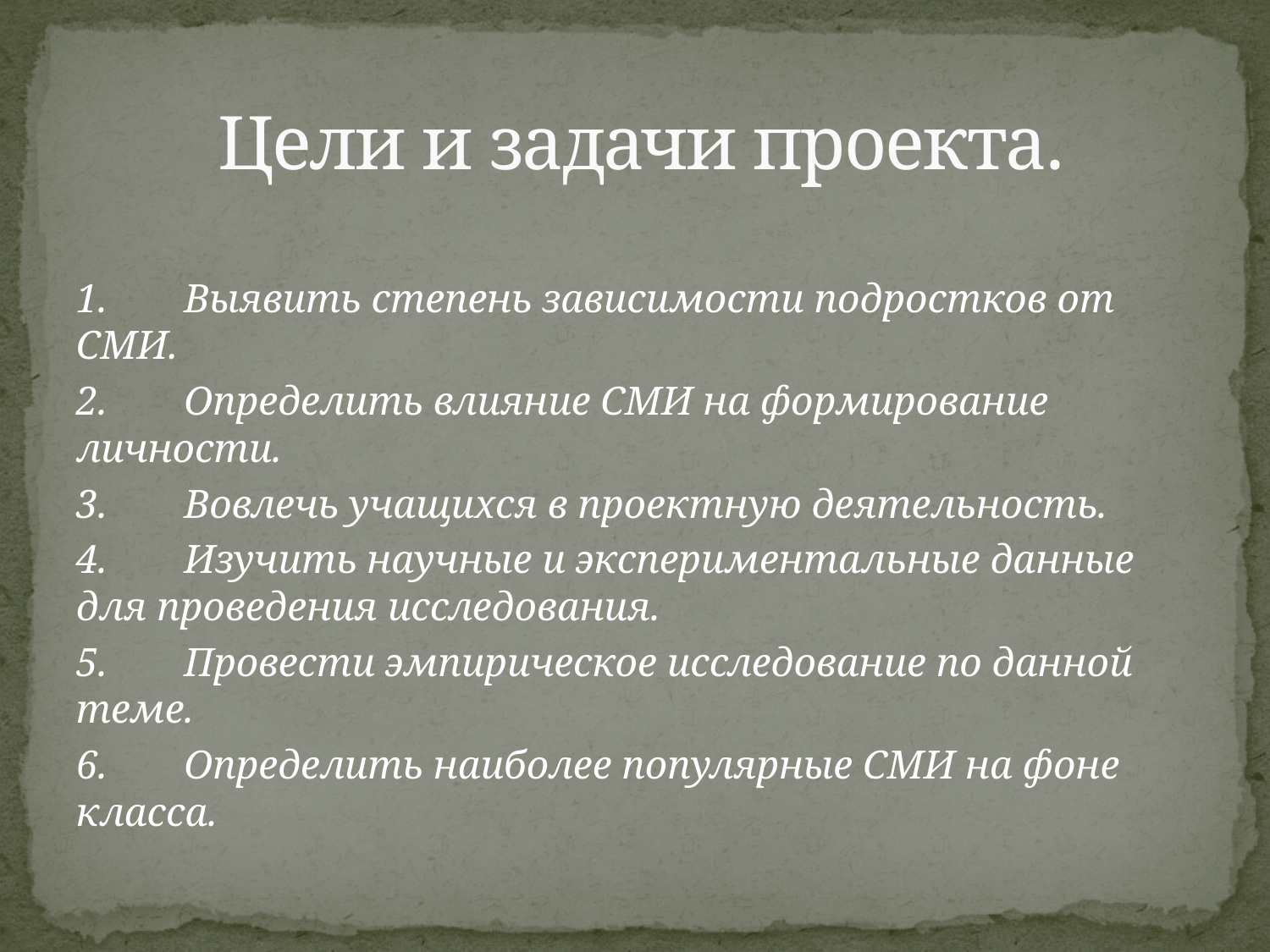

# Цели и задачи проекта.

1.	Выявить степень зависимости подростков от СМИ.
2.	Определить влияние СМИ на формирование личности.
3.	Вовлечь учащихся в проектную деятельность.
4.	Изучить научные и экспериментальные данные для проведения исследования.
5.	Провести эмпирическое исследование по данной теме.
6.	Определить наиболее популярные СМИ на фоне класса.